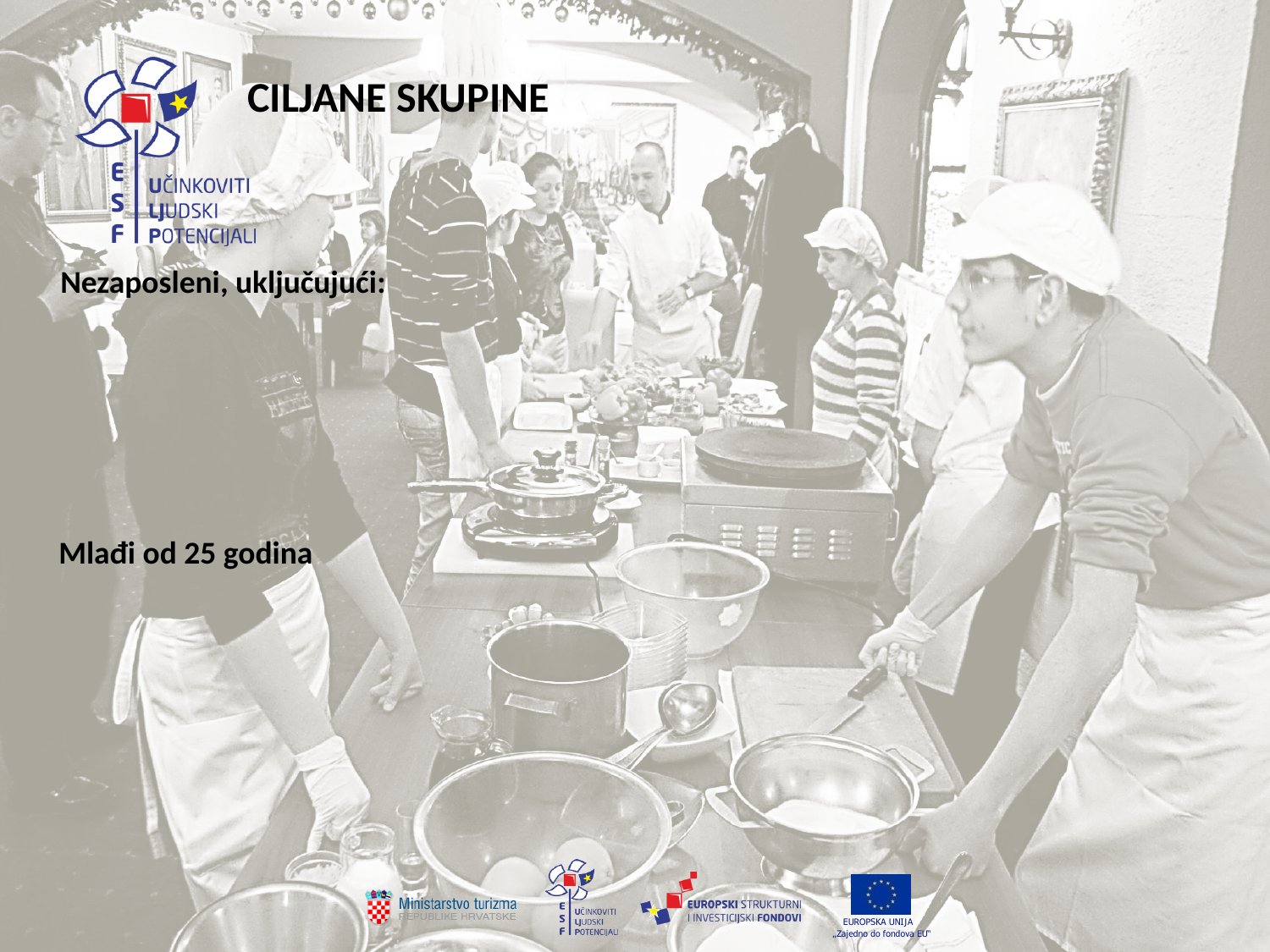

CILJANE SKUPINE
Nezaposleni, uključujući:
Mlađi od 25 godina